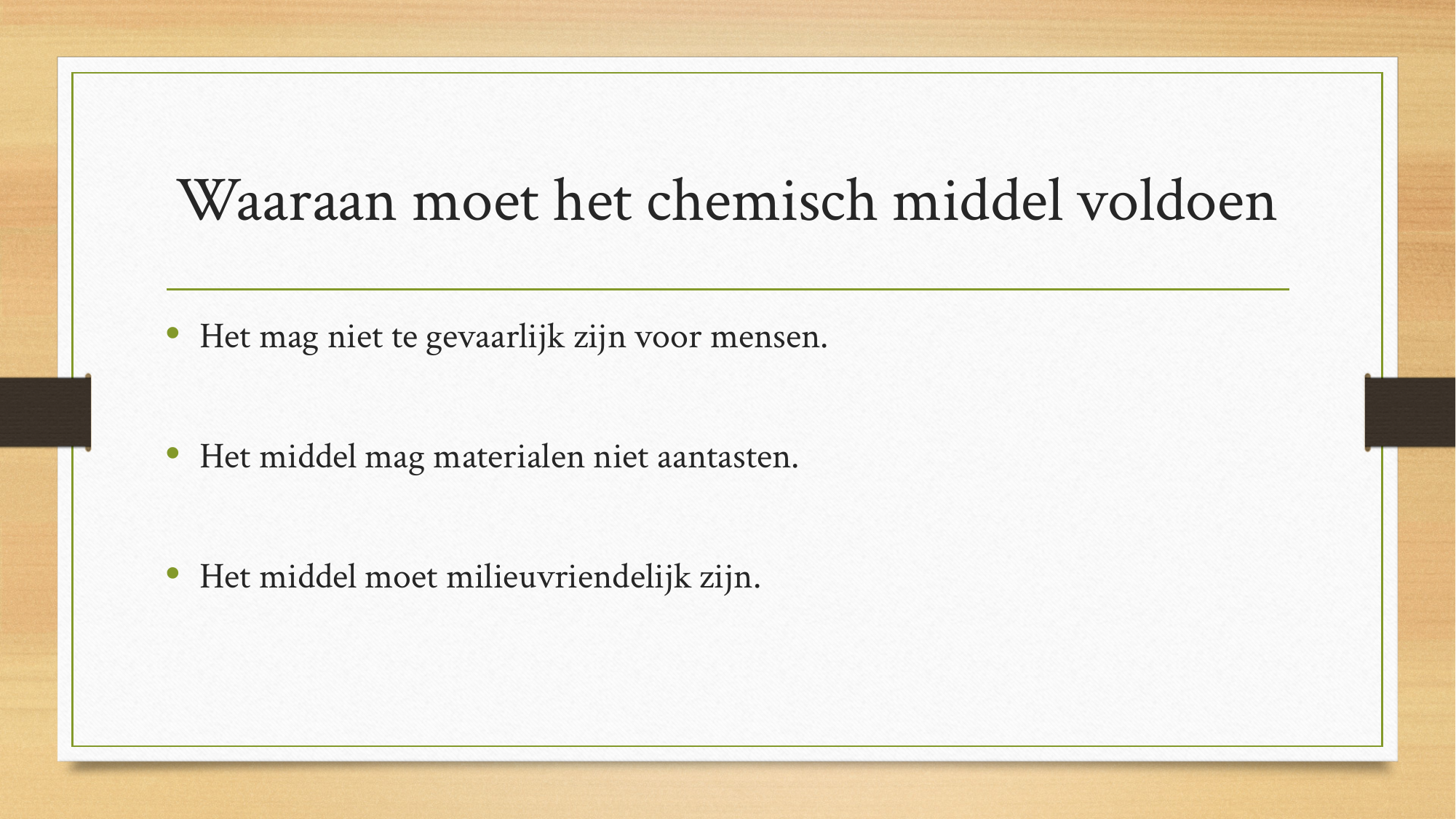

# Waaraan moet het chemisch middel voldoen
Het mag niet te gevaarlijk zijn voor mensen.

Het middel mag materialen niet aantasten.

Het middel moet milieuvriendelijk zijn.